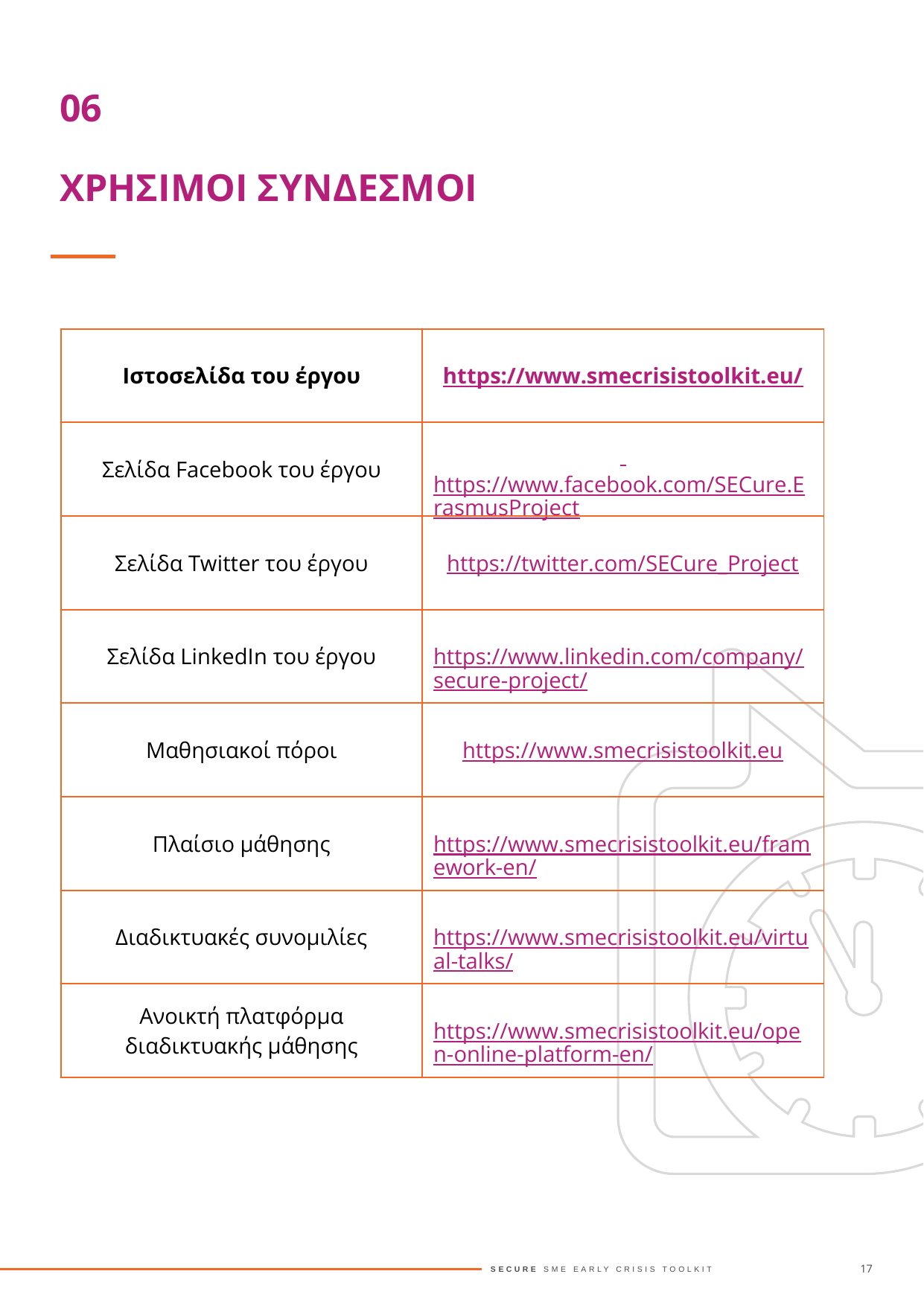

06
ΧΡΗΣΙΜΟΙ ΣΥΝΔΕΣΜΟΙ
| Ιστοσελίδα του έργου | https://www.smecrisistoolkit.eu/ |
| --- | --- |
| Σελίδα Facebook του έργου | https://www.facebook.com/SECure.ErasmusProject |
| Σελίδα Twitter του έργου | https://twitter.com/SECure\_Project |
| Σελίδα LinkedIn του έργου | https://www.linkedin.com/company/secure-project/ |
| Μαθησιακοί πόροι | https://www.smecrisistoolkit.eu |
| Πλαίσιο μάθησης | https://www.smecrisistoolkit.eu/framework-en/ |
| Διαδικτυακές συνομιλίες | https://www.smecrisistoolkit.eu/virtual-talks/ |
| Ανοικτή πλατφόρμα διαδικτυακής μάθησης | https://www.smecrisistoolkit.eu/open-online-platform-en/ |

17